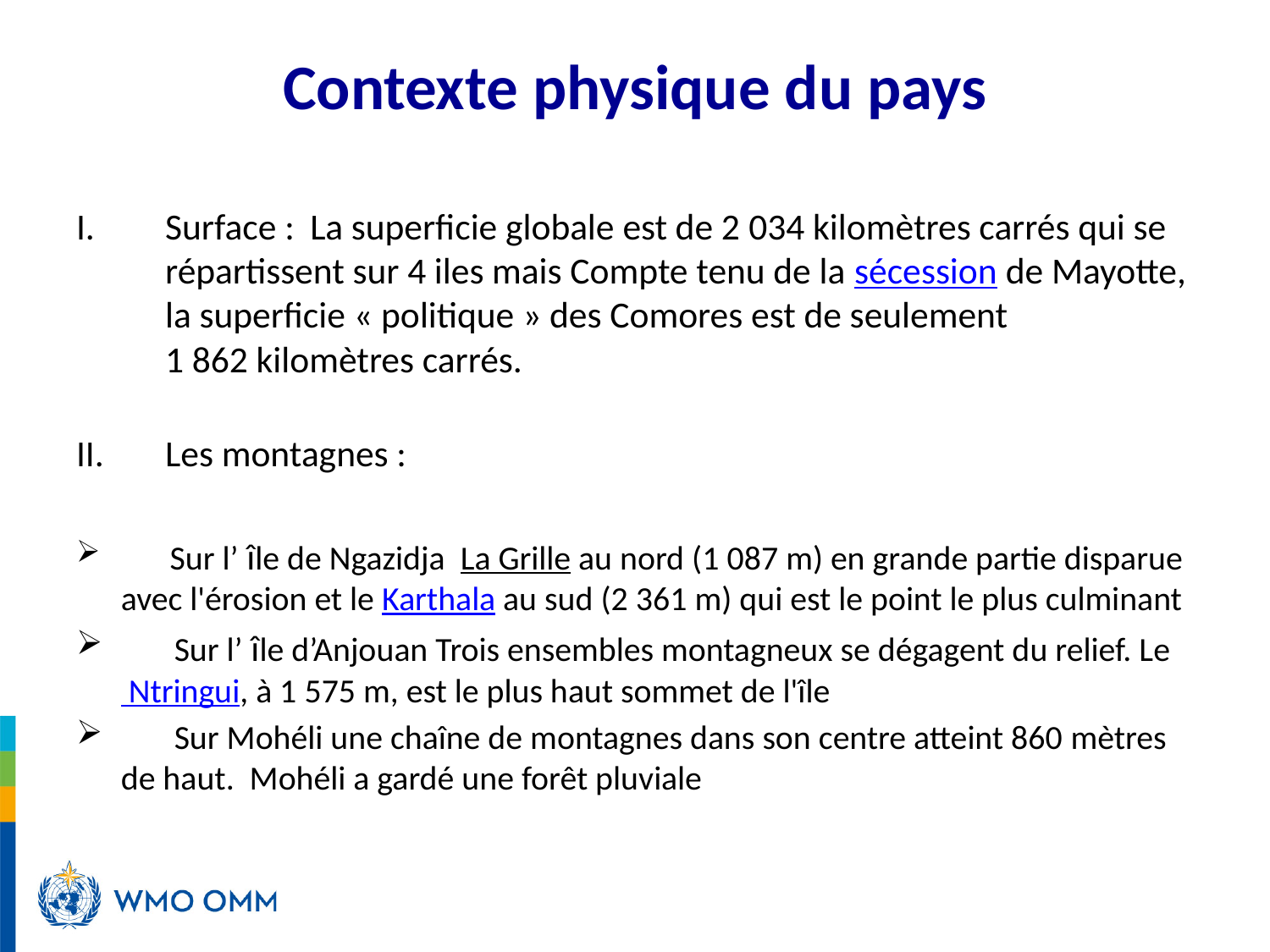

# Contexte physique du pays
Surface :  La superficie globale est de 2 034 kilomètres carrés qui se répartissent sur 4 iles mais Compte tenu de la sécession de Mayotte, la superficie « politique » des Comores est de seulement 1 862 kilomètres carrés.

Les montagnes :

       Sur l’ île de Ngazidja  La Grille au nord (1 087 m) en grande partie disparue avec l'érosion et le Karthala au sud (2 361 m) qui est le point le plus culminant
       Sur l’ île d’Anjouan Trois ensembles montagneux se dégagent du relief. Le  Ntringui, à 1 575 m, est le plus haut sommet de l'île
       Sur Mohéli une chaîne de montagnes dans son centre atteint 860 mètres de haut.  Mohéli a gardé une forêt pluviale